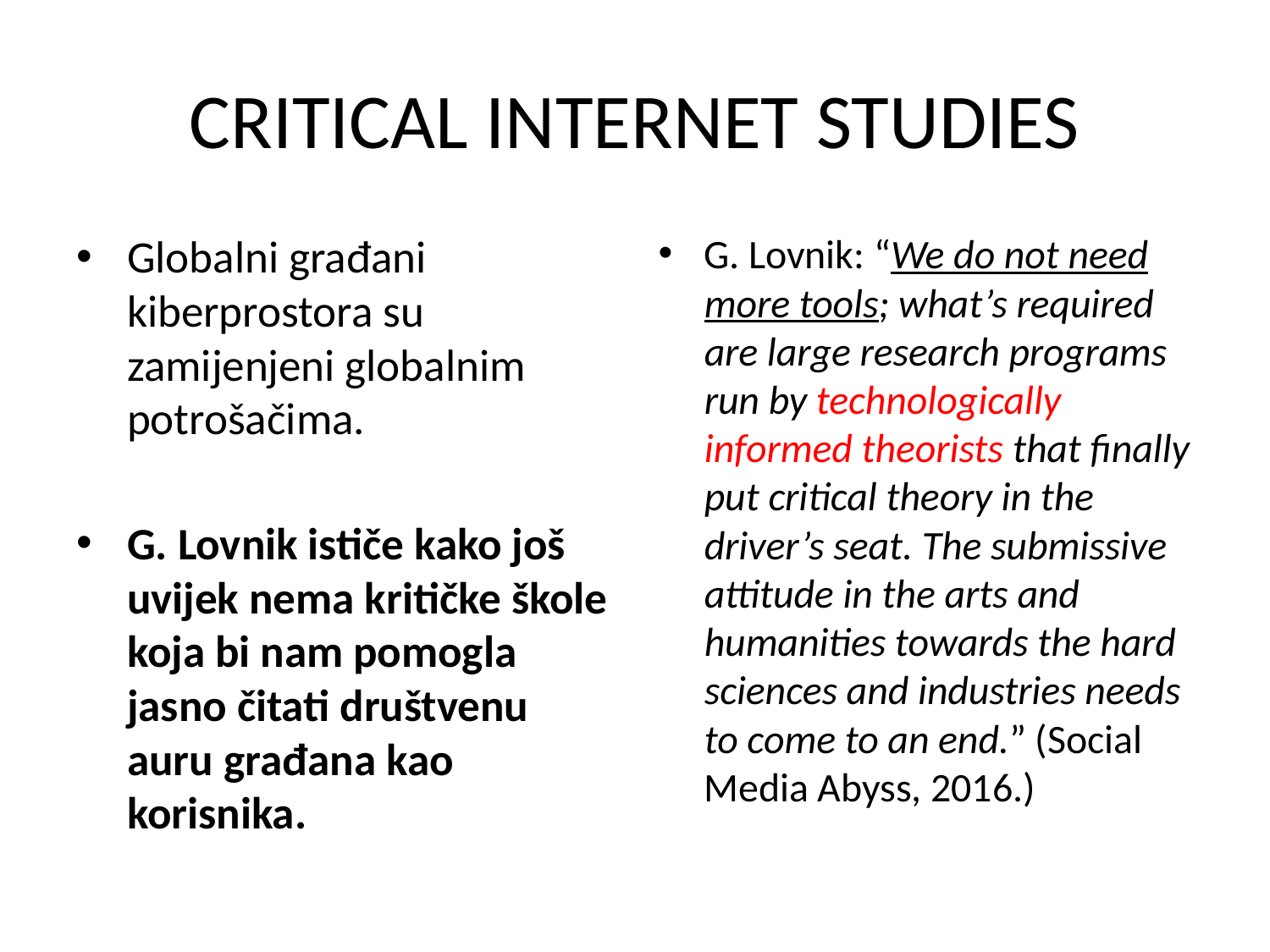

# CRITICAL INTERNET STUDIES
Globalni građani kiberprostora su zamijenjeni globalnim potrošačima.

G. Lovnik ističe kako još uvijek nema kritičke škole koja bi nam pomogla jasno čitati društvenu auru građana kao korisnika.

G. Lovnik: “We do not need more tools; what’s required are large research programs run by technologically informed theorists that finally put critical theory in the driver’s seat. The submissive attitude in the arts and humanities towards the hard sciences and industries needs to come to an end.” (Social Media Abyss, 2016.)